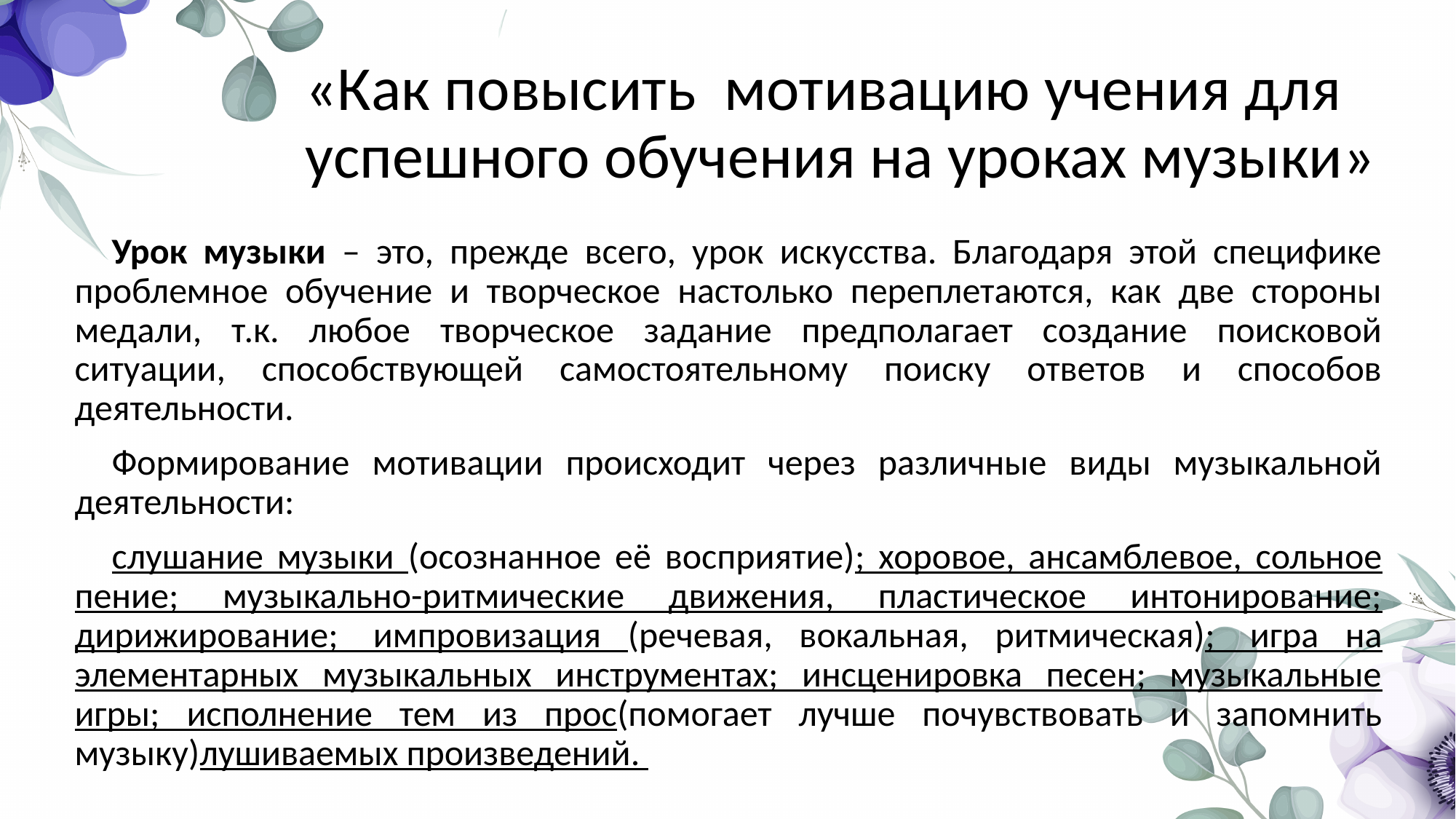

# «Как повысить  мотивацию учения для успешного обучения на уроках музыки»
Урок музыки – это, прежде всего, урок искусства. Благодаря этой специфике проблемное обучение и творческое настолько переплетаются, как две стороны медали, т.к. любое творческое задание предполагает создание поисковой ситуации, способствующей самостоятельному поиску ответов и способов деятельности.
Формирование мотивации происходит через различные виды музыкальной деятельности:
слушание музыки (осознанное её восприятие); хоровое, ансамблевое, сольное пение; музыкально-ритмические движения, пластическое интонирование; дирижирование;  импровизация (речевая, вокальная, ритмическая);  игра на элементарных музыкальных инструментах; инсценировка песен; музыкальные игры; исполнение тем из прос(помогает лучше почувствовать и запомнить музыку)лушиваемых произведений.